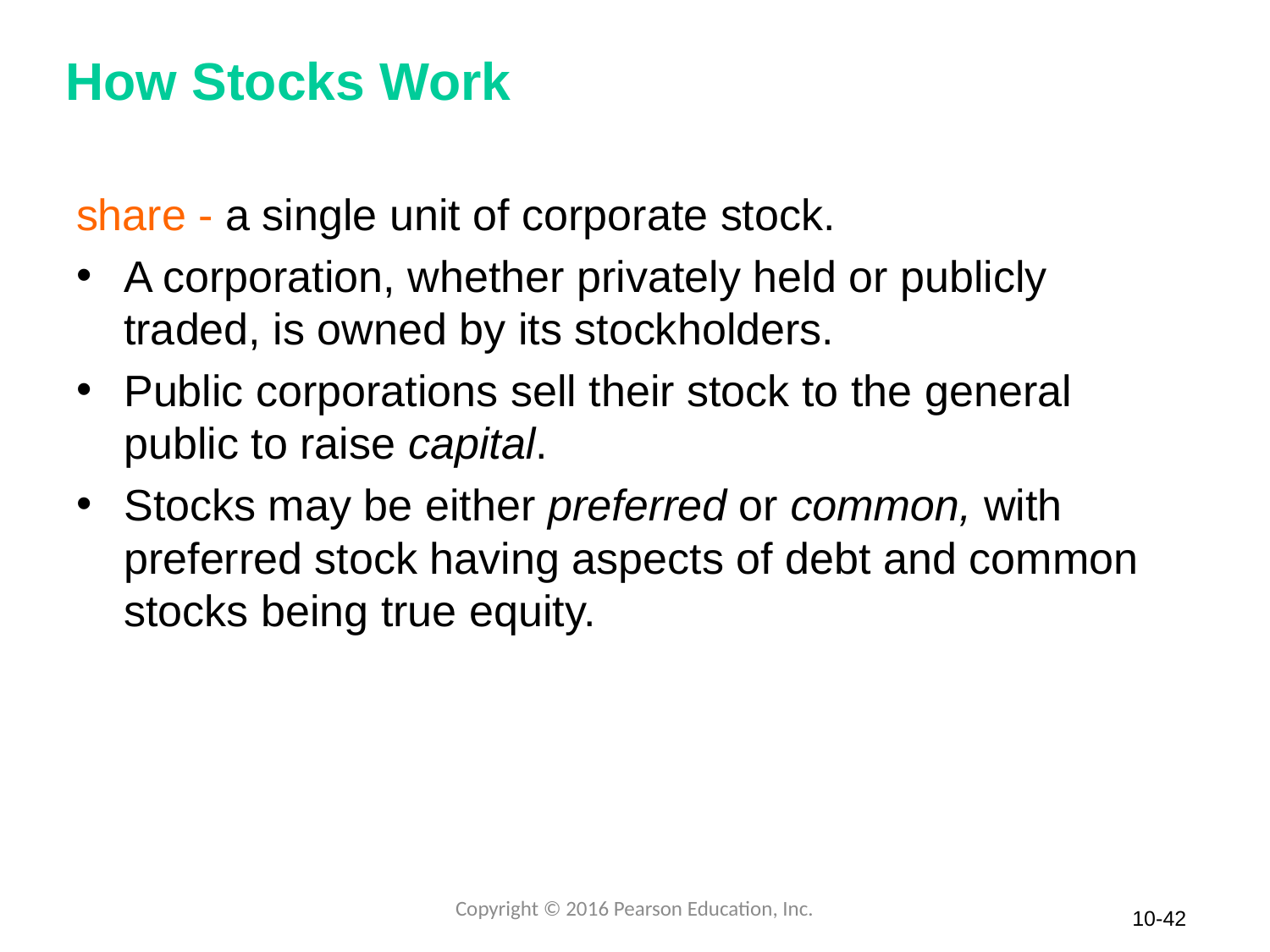

# How Stocks Work
share - a single unit of corporate stock.
A corporation, whether privately held or publicly traded, is owned by its stockholders.
Public corporations sell their stock to the general public to raise capital.
Stocks may be either preferred or common, with preferred stock having aspects of debt and common stocks being true equity.
Copyright © 2016 Pearson Education, Inc.